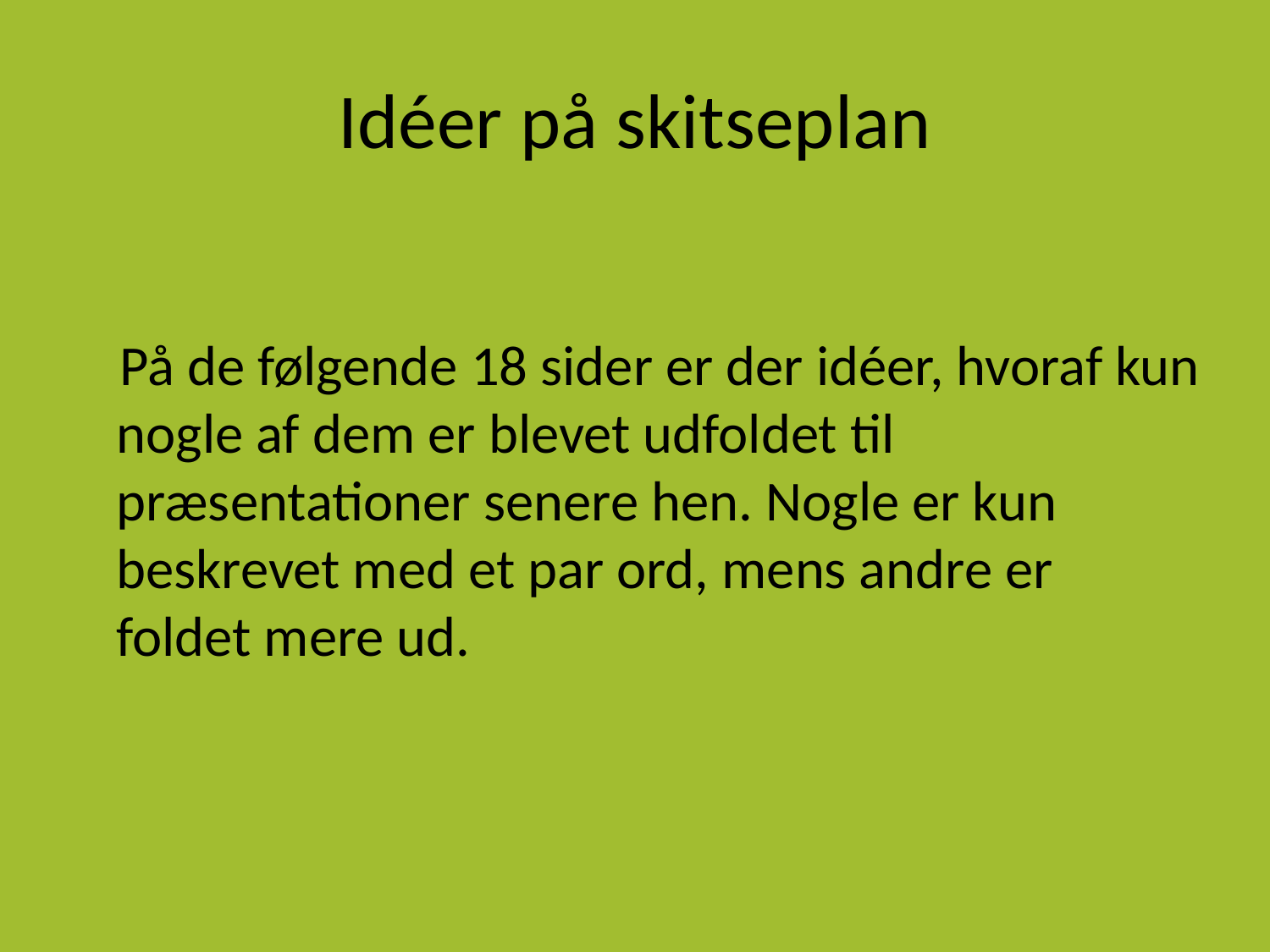

# Idéer på skitseplan
    På de følgende 18 sider er der idéer, hvoraf kun nogle af dem er blevet udfoldet til præsentationer senere hen. Nogle er kun beskrevet med et par ord, mens andre er foldet mere ud.